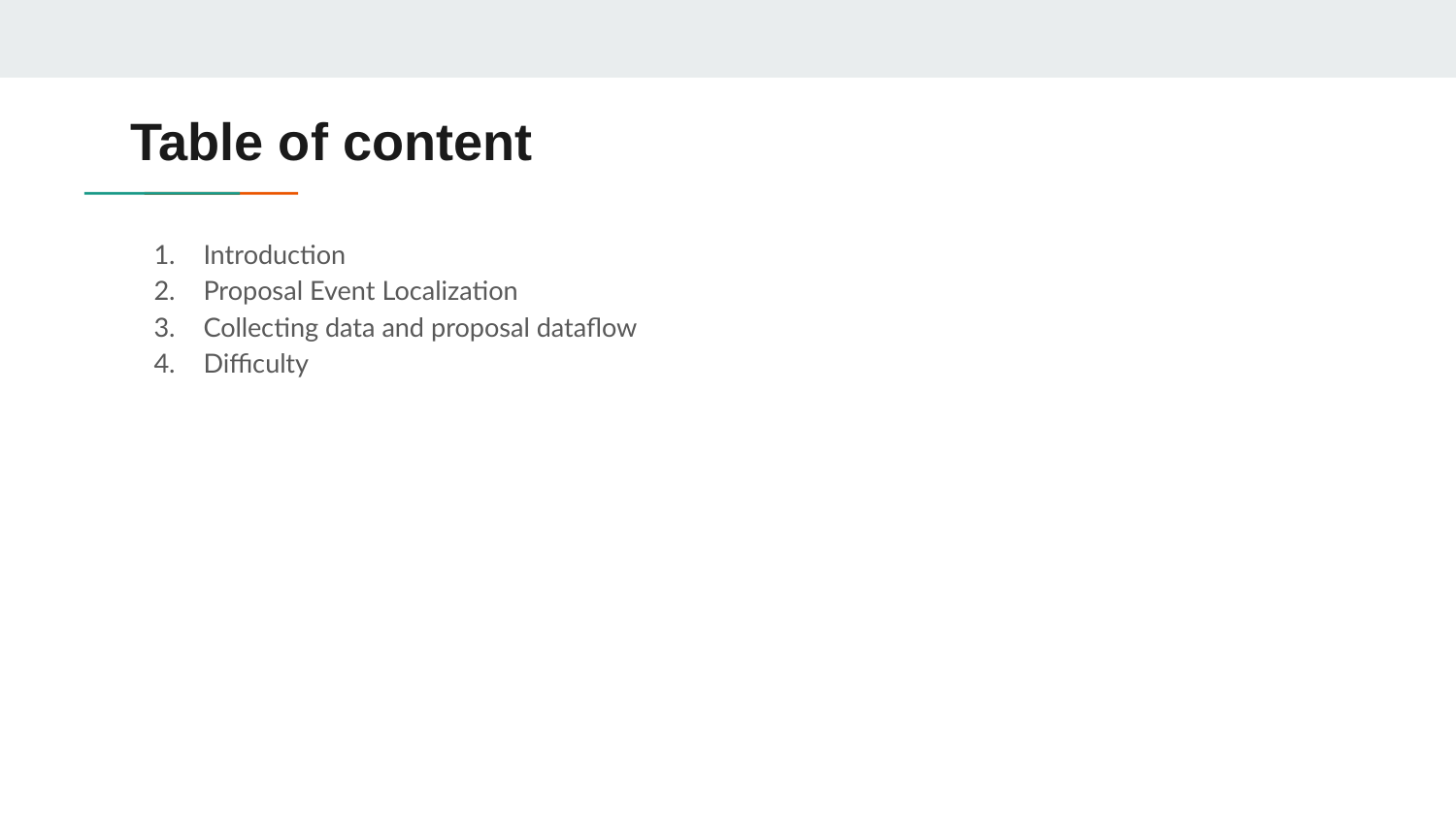

# Table of content
Introduction
Proposal Event Localization
Collecting data and proposal dataflow
Difficulty